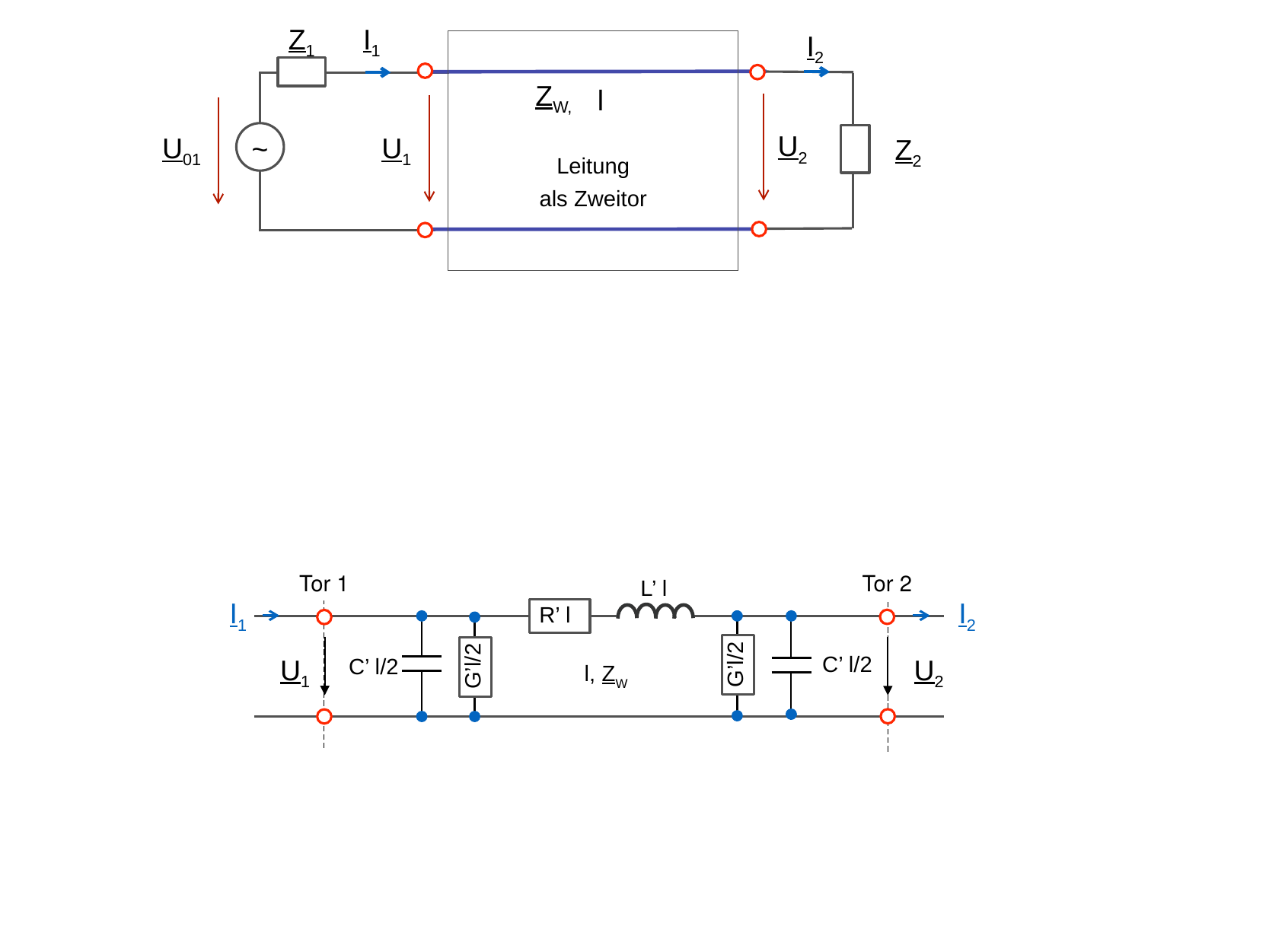

Z1
I1
I2

ZW,

l

U2

U01
U1
~
Z2

Leitung
als Zweitor

Tor 1
Tor 2

L’ l

I1
I2
R’ l

G’l/2

G’l/2

C’ l/2
U1
U2
C’ l/2
l, ZW